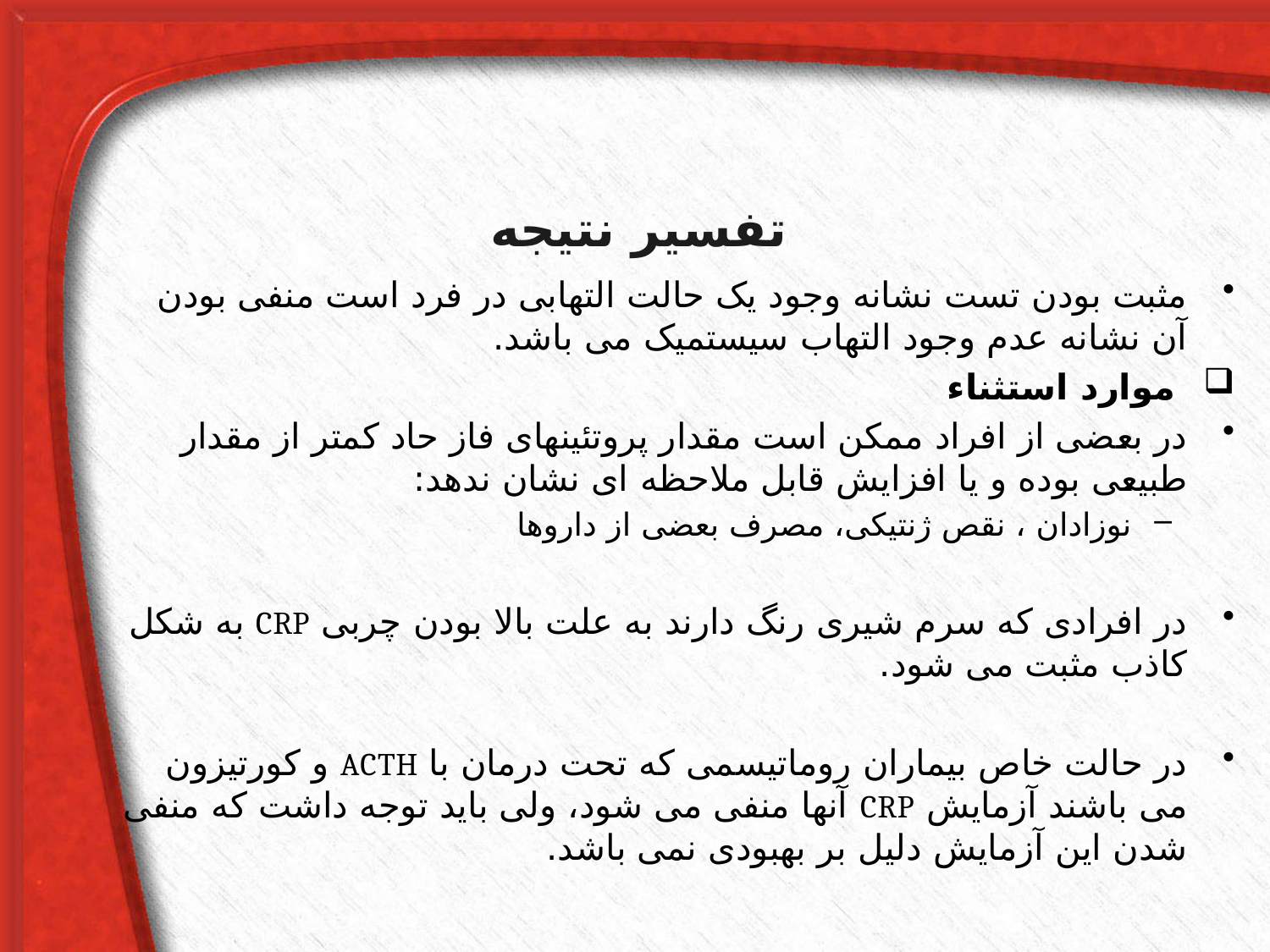

# تفسير نتيجه
مثبت بودن تست نشانه وجود يک حالت التهابی در فرد است منفی بودن آن نشانه عدم وجود التهاب سيستميک می باشد.
 موارد استثناء
در بعضی از افراد ممکن است مقدار پروتئینهای فاز حاد کمتر از مقدار طبیعی بوده و یا افزایش قابل ملاحظه ای نشان ندهد:
نوزادان ، نقص ژنتیکی، مصرف بعضی از داروها

در افرادی که سرم شيری رنگ دارند به علت بالا بودن چربی CRP به شکل کاذب مثبت می شود.

در حالت خاص بیماران روماتیسمی که تحت درمان با ACTH و کورتیزون می باشند آزمایش CRP آنها منفی می شود، ولی باید توجه داشت که منفی شدن این آزمایش دلیل بر بهبودی نمی باشد.